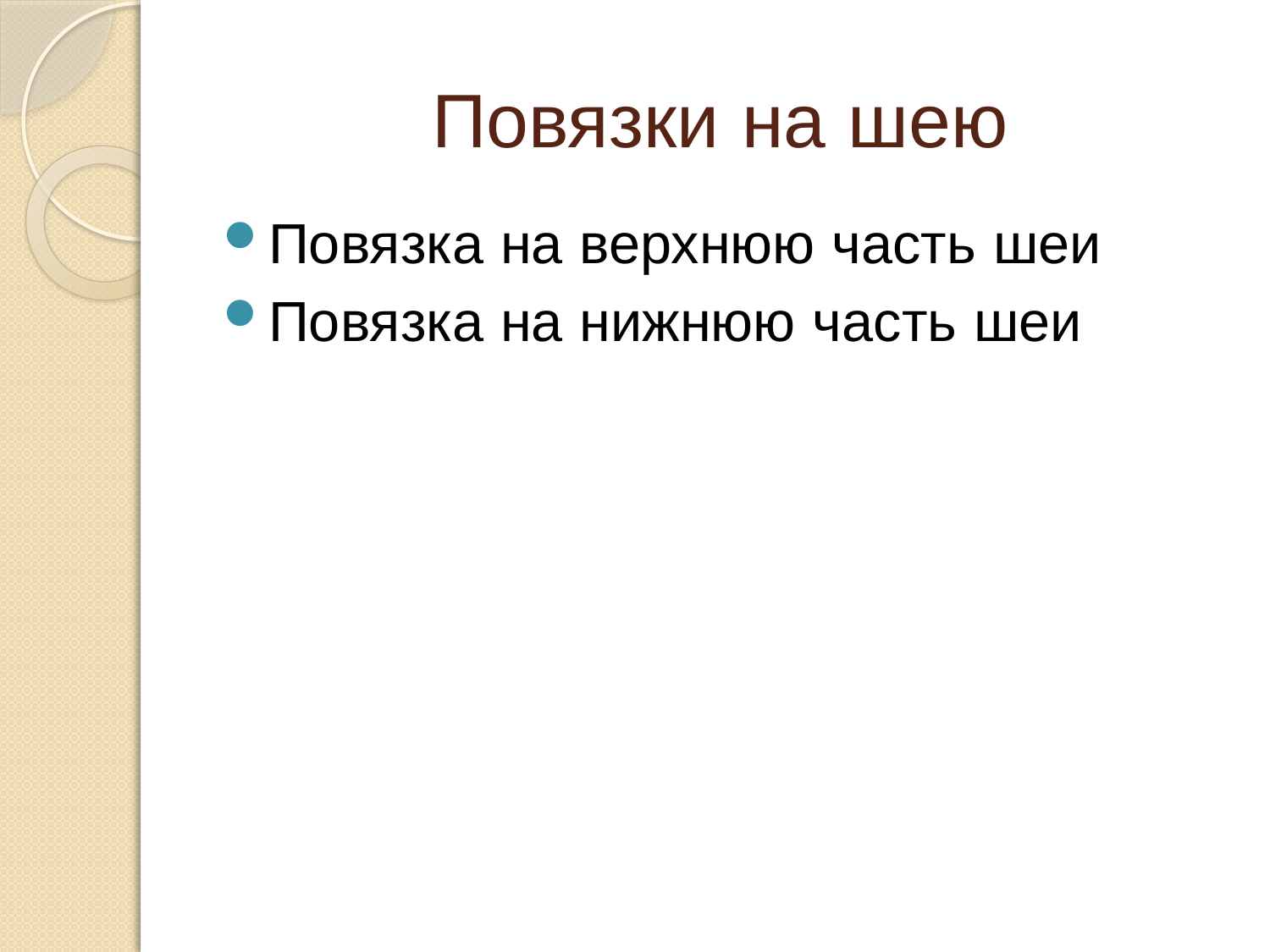

# Повязки на шею
Повязка на верхнюю часть шеи
Повязка на нижнюю часть шеи